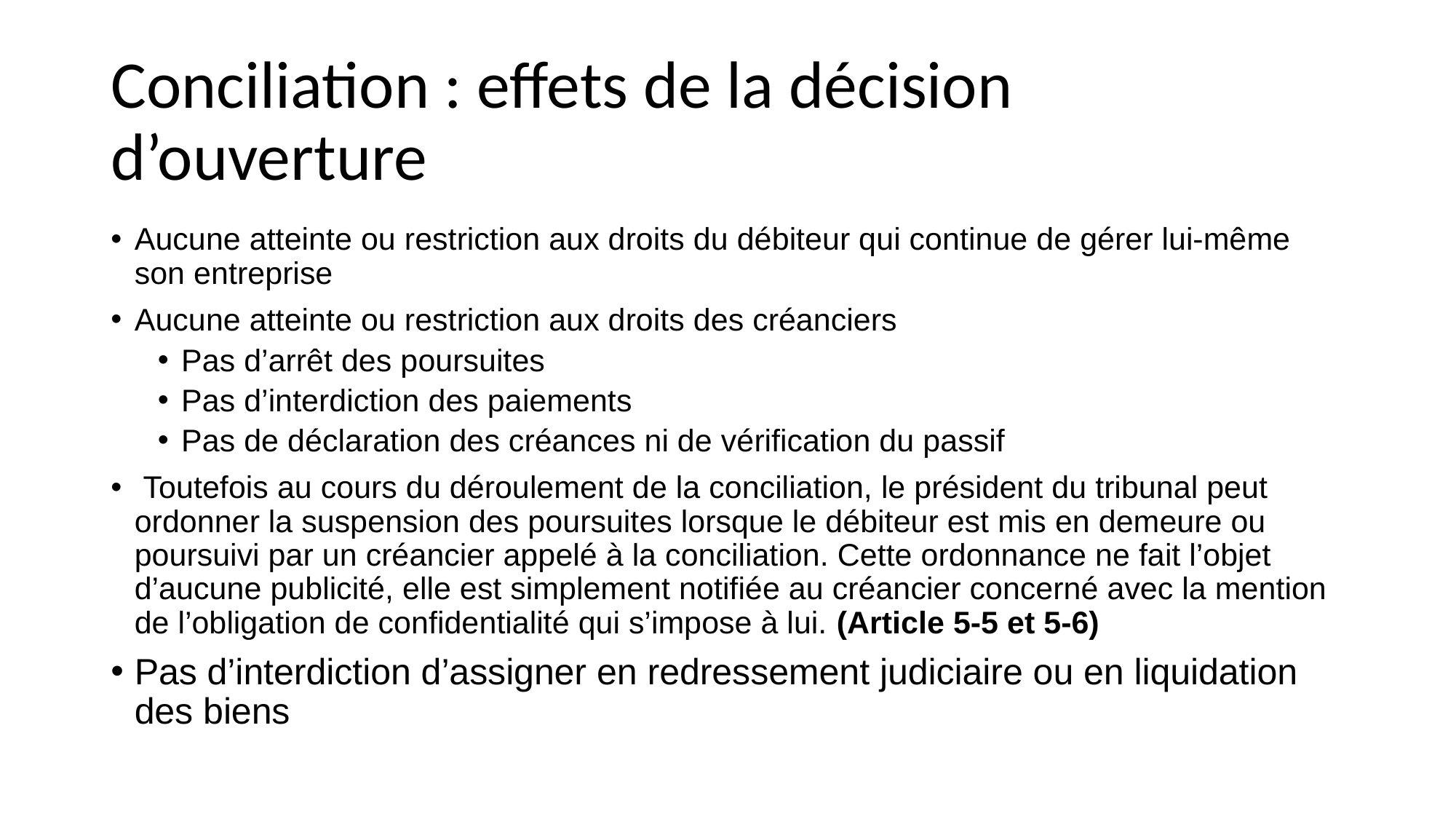

# Conciliation : effets de la décision d’ouverture
Aucune atteinte ou restriction aux droits du débiteur qui continue de gérer lui-même son entreprise
Aucune atteinte ou restriction aux droits des créanciers
Pas d’arrêt des poursuites
Pas d’interdiction des paiements
Pas de déclaration des créances ni de vérification du passif
 Toutefois au cours du déroulement de la conciliation, le président du tribunal peut ordonner la suspension des poursuites lorsque le débiteur est mis en demeure ou poursuivi par un créancier appelé à la conciliation. Cette ordonnance ne fait l’objet d’aucune publicité, elle est simplement notifiée au créancier concerné avec la mention de l’obligation de confidentialité qui s’impose à lui. (Article 5-5 et 5-6)
Pas d’interdiction d’assigner en redressement judiciaire ou en liquidation des biens